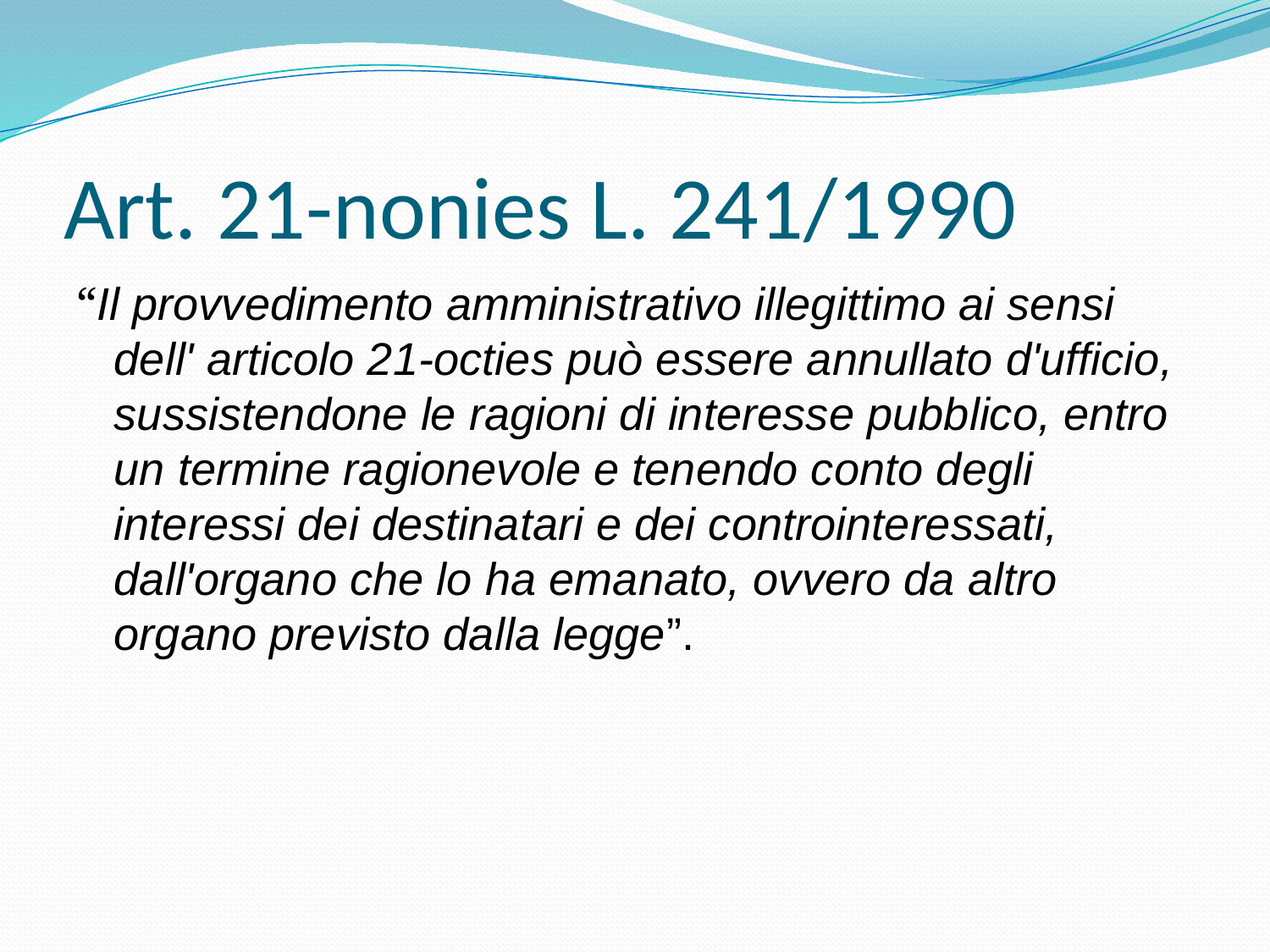

# Art. 21-nonies L. 241/1990
“Il provvedimento amministrativo illegittimo ai sensi dell' articolo 21-octies può essere annullato d'ufficio, sussistendone le ragioni di interesse pubblico, entro un termine ragionevole e tenendo conto degli interessi dei destinatari e dei controinteressati, dall'organo che lo ha emanato, ovvero da altro organo previsto dalla legge”.